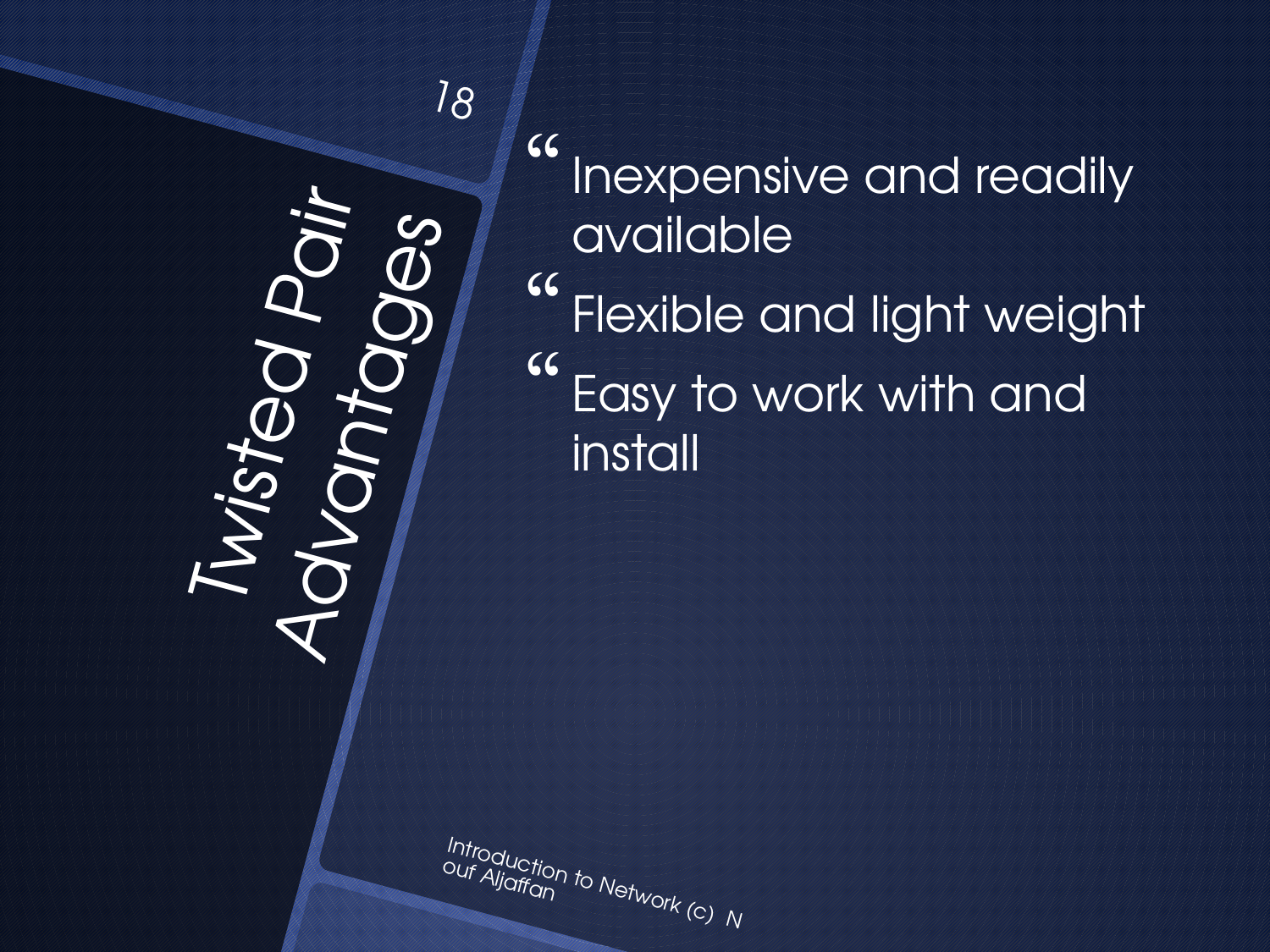

18
Inexpensive and readily available
Flexible and light weight
Easy to work with and install
# Twisted Pair Advantages
Introduction to Network (c)  Nouf Aljaffan